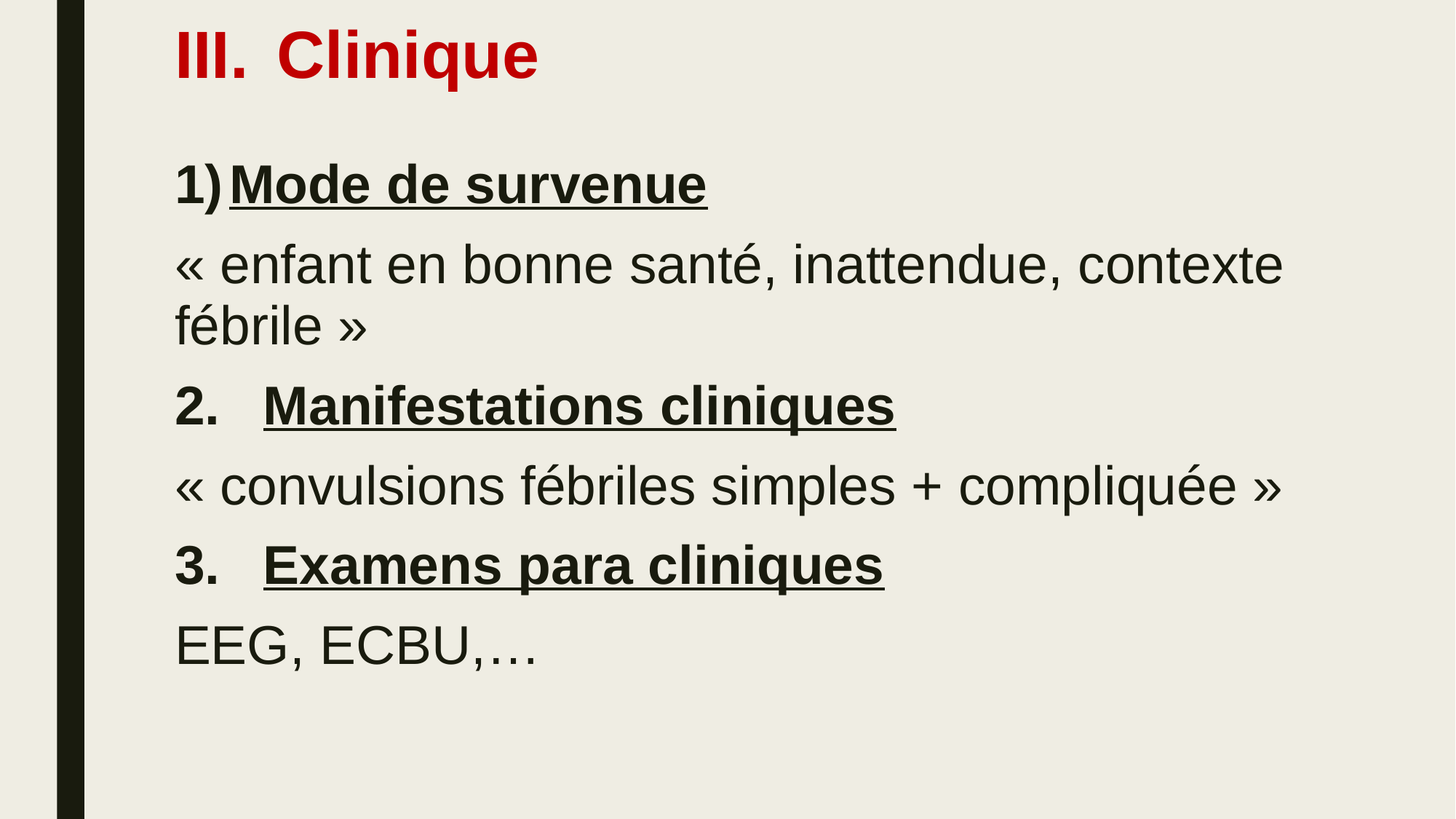

# Clinique
Mode de survenue
« enfant en bonne santé, inattendue, contexte fébrile »
Manifestations cliniques
« convulsions fébriles simples + compliquée »
Examens para cliniques
EEG, ECBU,…